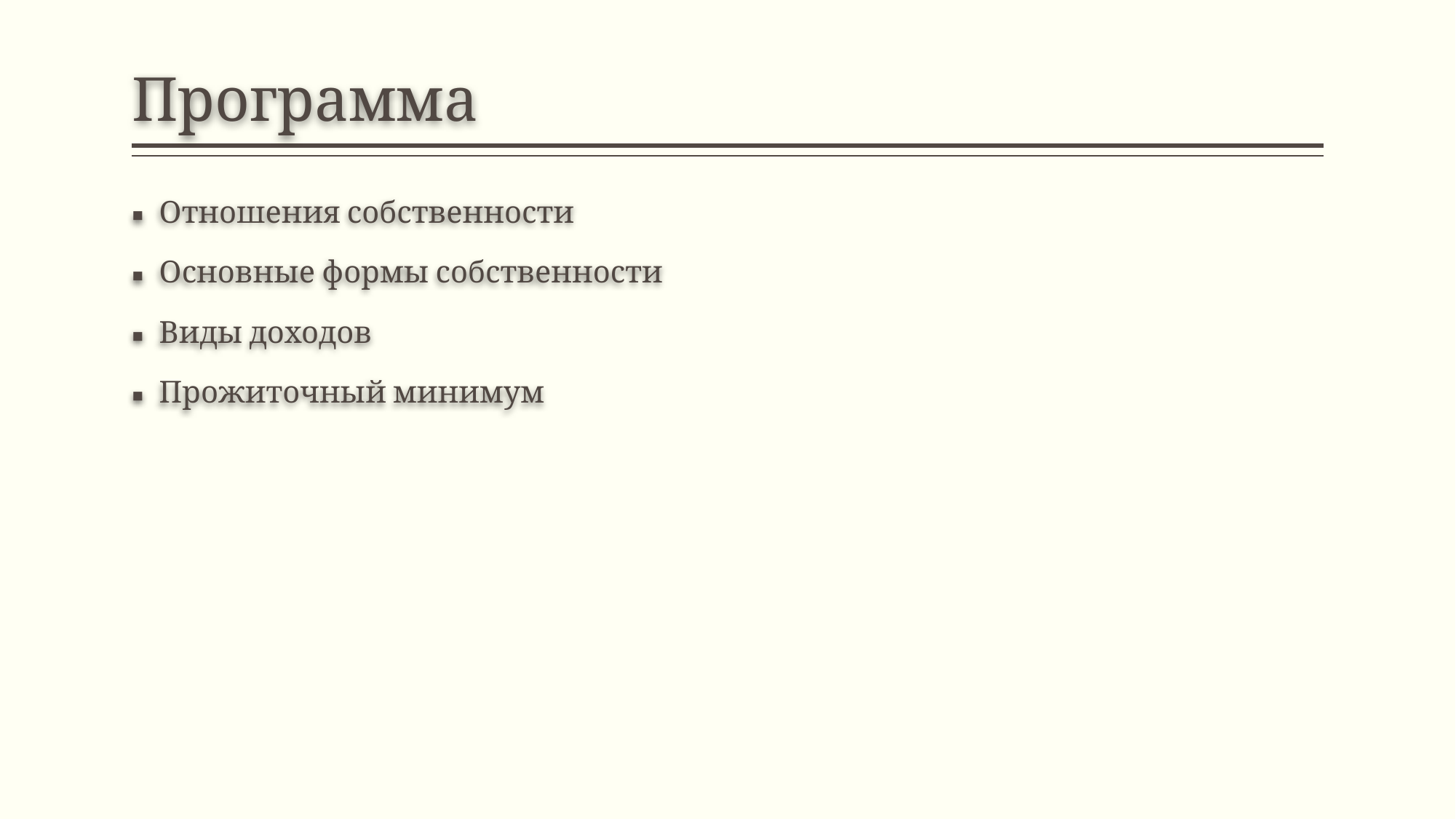

# Программа
Отношения собственности
Основные формы собственности
Виды доходов
Прожиточный минимум